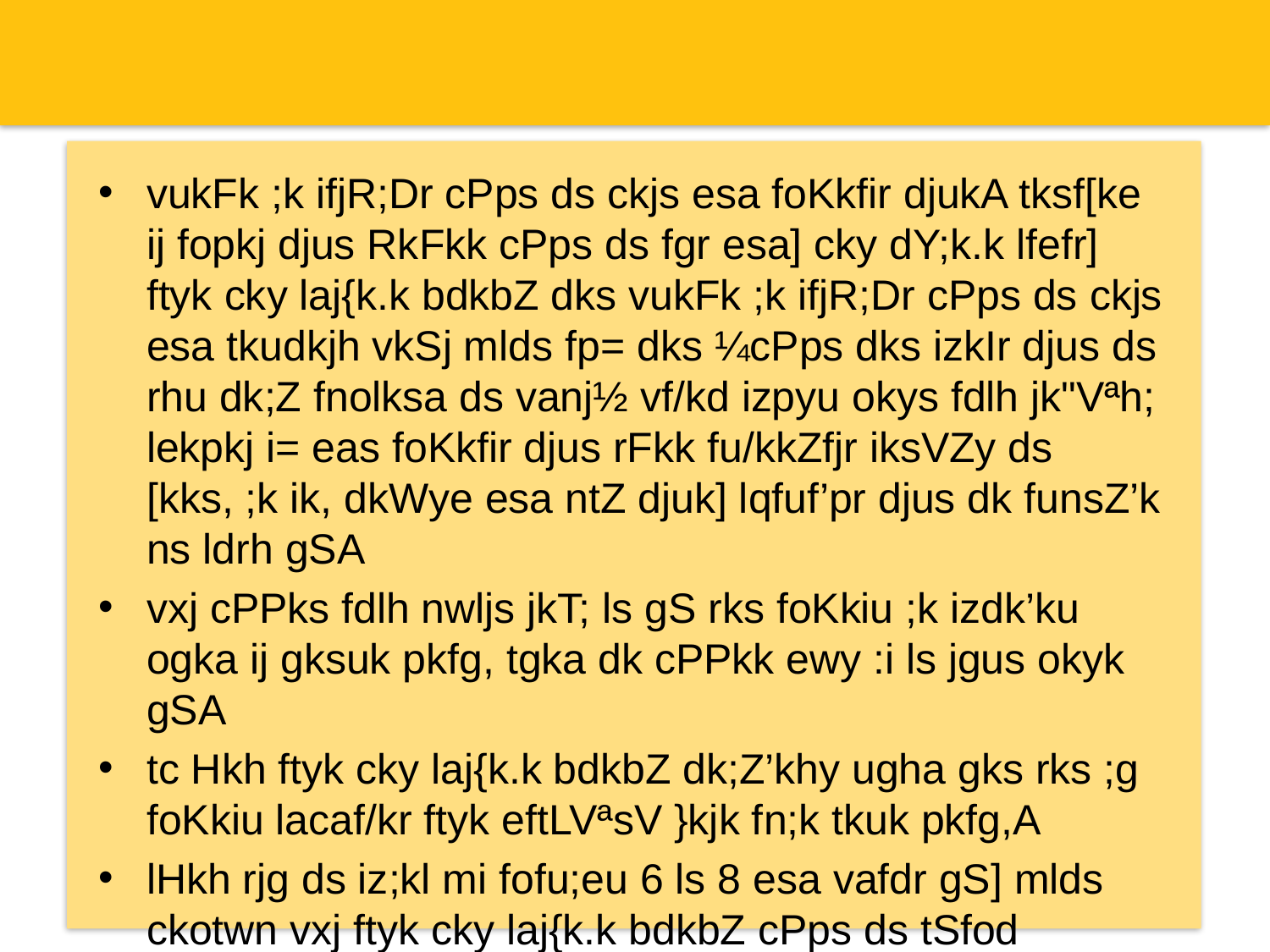

vukFk ;k ifjR;Dr cPps ds ckjs esa foKkfir djukA tksf[ke ij fopkj djus RkFkk cPps ds fgr esa] cky dY;k.k lfefr] ftyk cky laj{k.k bdkbZ dks vukFk ;k ifjR;Dr cPps ds ckjs esa tkudkjh vkSj mlds fp= dks ¼cPps dks izkIr djus ds rhu dk;Z fnolksa ds vanj½ vf/kd izpyu okys fdlh jk"Vªh; lekpkj i= eas foKkfir djus rFkk fu/kkZfjr iksVZy ds [kks, ;k ik, dkWye esa ntZ djuk] lqfuf’pr djus dk funsZ’k ns ldrh gSA
vxj cPPks fdlh nwljs jkT; ls gS rks foKkiu ;k izdk’ku ogka ij gksuk pkfg, tgka dk cPPkk ewy :i ls jgus okyk gSA
tc Hkh ftyk cky laj{k.k bdkbZ dk;Z’khy ugha gks rks ;g foKkiu lacaf/kr ftyk eftLVªsV }kjk fn;k tkuk pkfg,A
lHkh rjg ds iz;kl mi fofu;eu 6 ls 8 esa vafdr gS] mlds ckotwn vxj ftyk cky laj{k.k bdkbZ cPps ds tSfod ekrk&firk ;k dkuwuh vfHkHkkodksa dks ugha [kkst ikrh gS] rks cPps dks cky dY;k.k lfefr ds le{k izLrqr djus ds 30 fnuksa ds vanj mls bldh fjiksVZ izLrqr dj nsuh pkfg,A